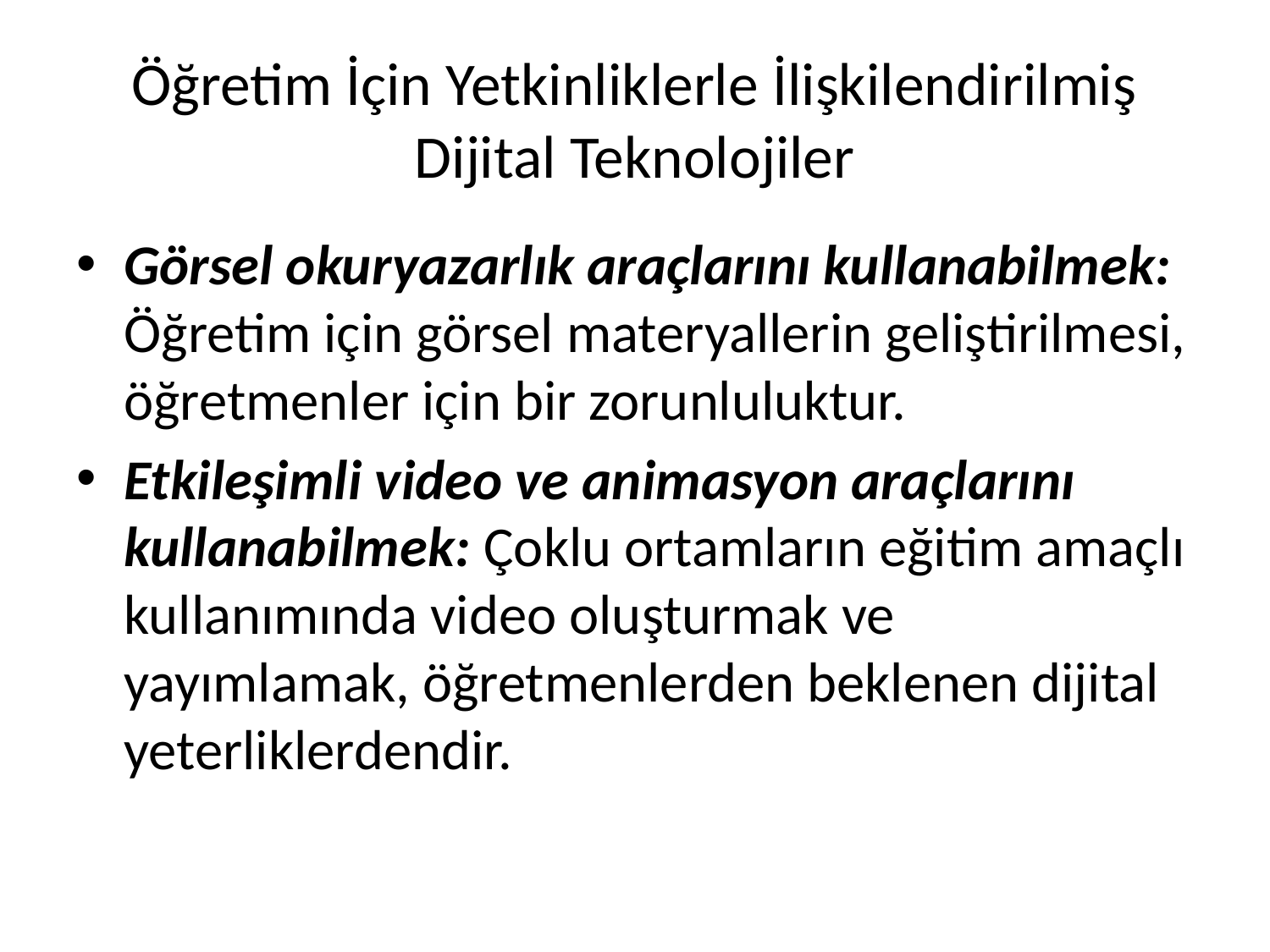

# Öğretim İçin Yetkinliklerle İlişkilendirilmiş Dijital Teknolojiler
Görsel okuryazarlık araçlarını kullanabilmek: Öğretim için görsel materyallerin geliştirilmesi, öğretmenler için bir zorunluluktur.
Etkileşimli video ve animasyon araçlarını kullanabilmek: Çoklu ortamların eğitim amaçlı kullanımında video oluşturmak ve yayımlamak, öğretmenlerden beklenen dijital yeterliklerdendir.